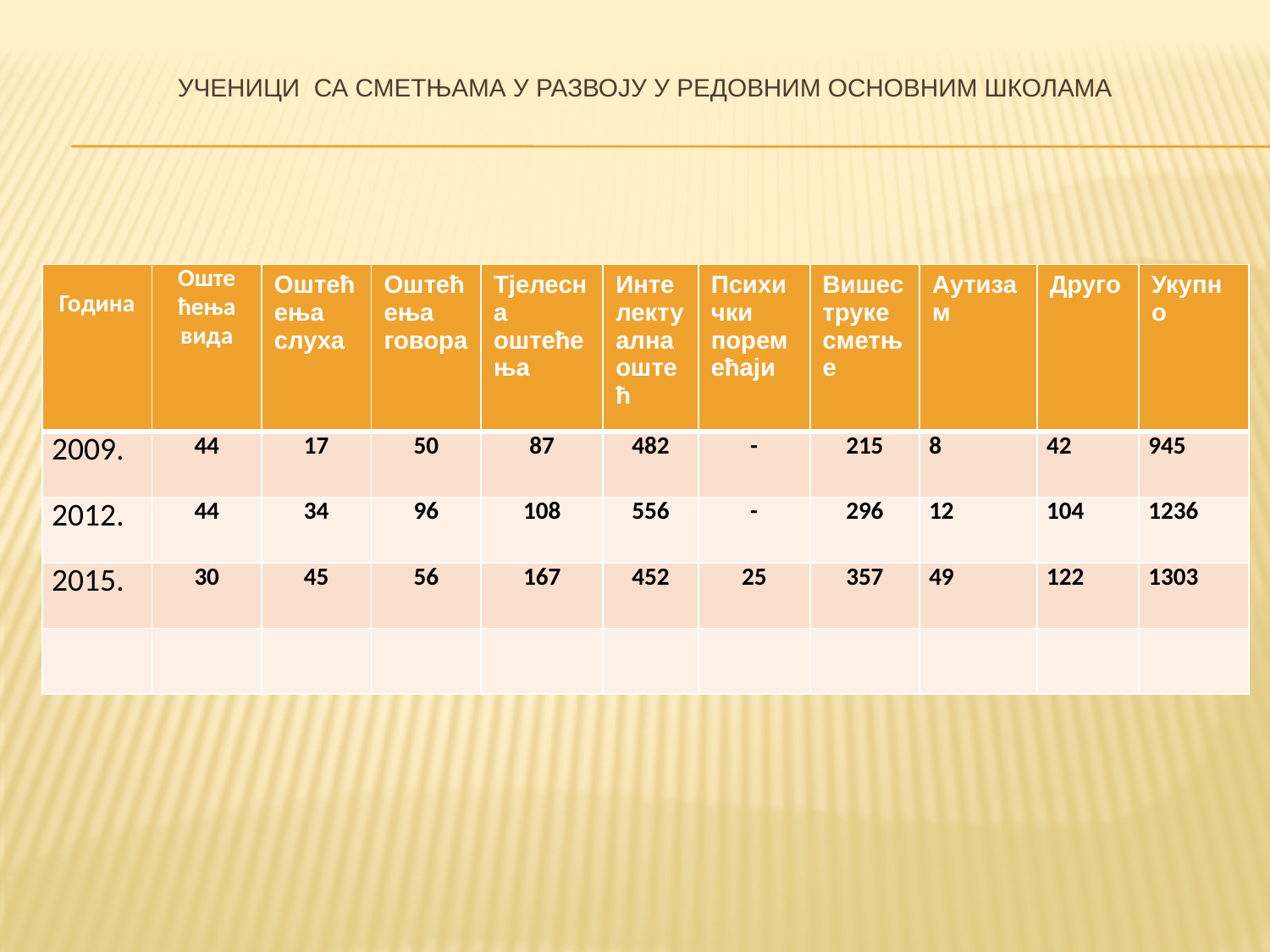

# УЧЕНИЦИ  СА СМЕТЊАМА У РАЗВОЈУ У РЕДОВНИМ ОСНОВНИМ ШКОЛАМА
| Година | Оштећења вида | Оштећења слуха | Оштећења говора | Тјелесна оштећења | Интелектуална оштећ | Психички поремећаји | Вишеструке сметње | Аутизам | Друго | Укупно |
| --- | --- | --- | --- | --- | --- | --- | --- | --- | --- | --- |
| 2009. | 44 | 17 | 50 | 87 | 482 | - | 215 | 8 | 42 | 945 |
| 2012. | 44 | 34 | 96 | 108 | 556 | - | 296 | 12 | 104 | 1236 |
| 2015. | 30 | 45 | 56 | 167 | 452 | 25 | 357 | 49 | 122 | 1303 |
|  |  |  |  |  |  |  |  |  |  |  |